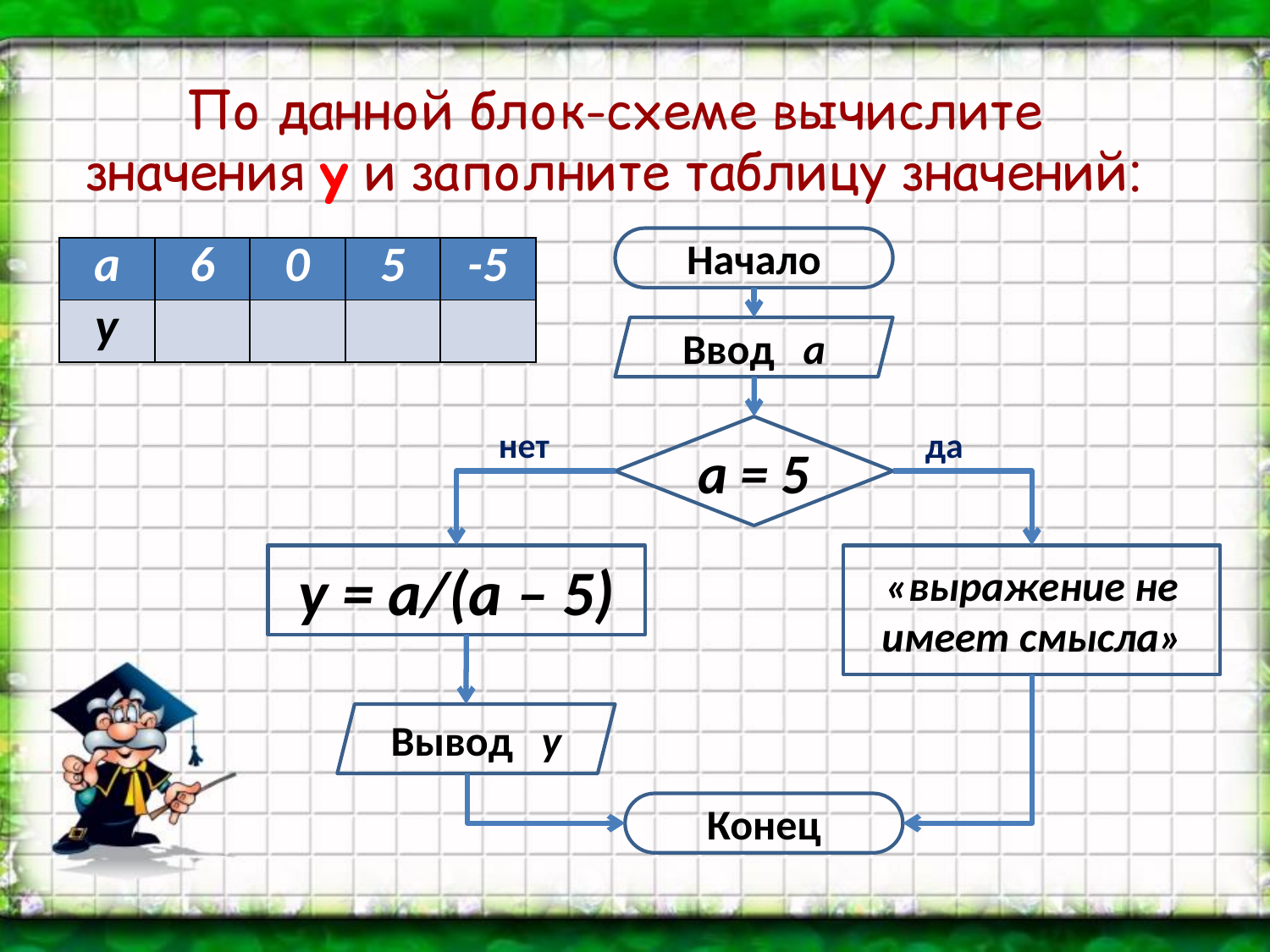

# По данной блок-схеме вычислите значения y и заполните таблицу значений:
Начало
| a | 6 | 0 | 5 | -5 |
| --- | --- | --- | --- | --- |
| y |  |  |  |  |
Ввод   a

нет
a = 5
да
y = a/(a – 5)
«выражение не имеет смысла»
Вывод   y
Конец